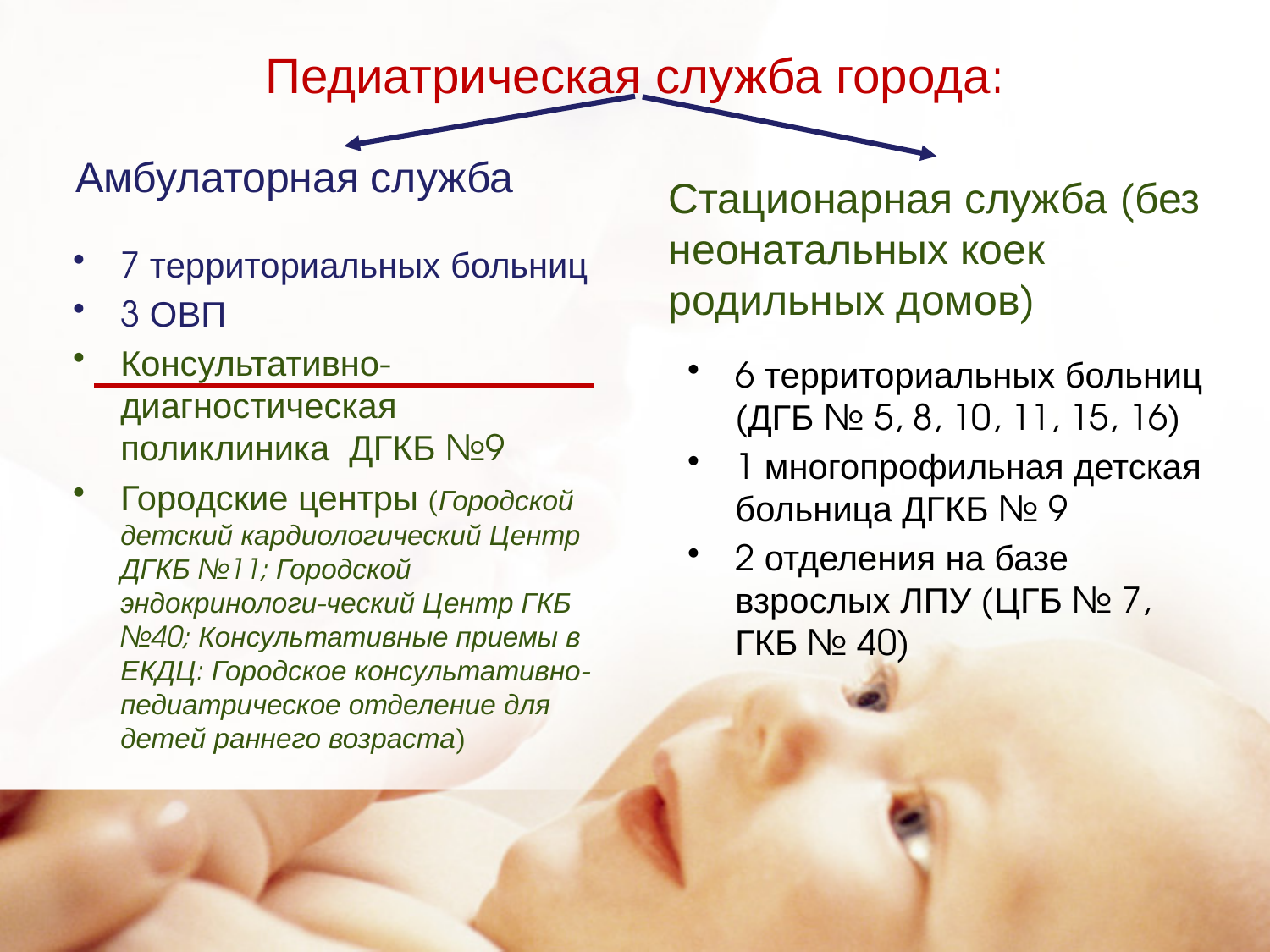

# Педиатрическая служба города:
Амбулаторная служба
7 территориальных больниц
3 ОВП
Консультативно-диагностическая поликлиника  ДГКБ №9
Городские центры (Городской детский кардиологический Центр ДГКБ №11; Городской эндокринологи-ческий Центр ГКБ №40; Консультативные приемы в ЕКДЦ: Городское консультативно-педиатрическое отделение для детей раннего возраста)

Стационарная служба (без неонатальных коек родильных домов)
6 территориальных больниц (ДГБ № 5, 8, 10, 11, 15, 16)
1 многопрофильная детская больница ДГКБ № 9
2 отделения на базе взрослых ЛПУ (ЦГБ № 7, ГКБ № 40)